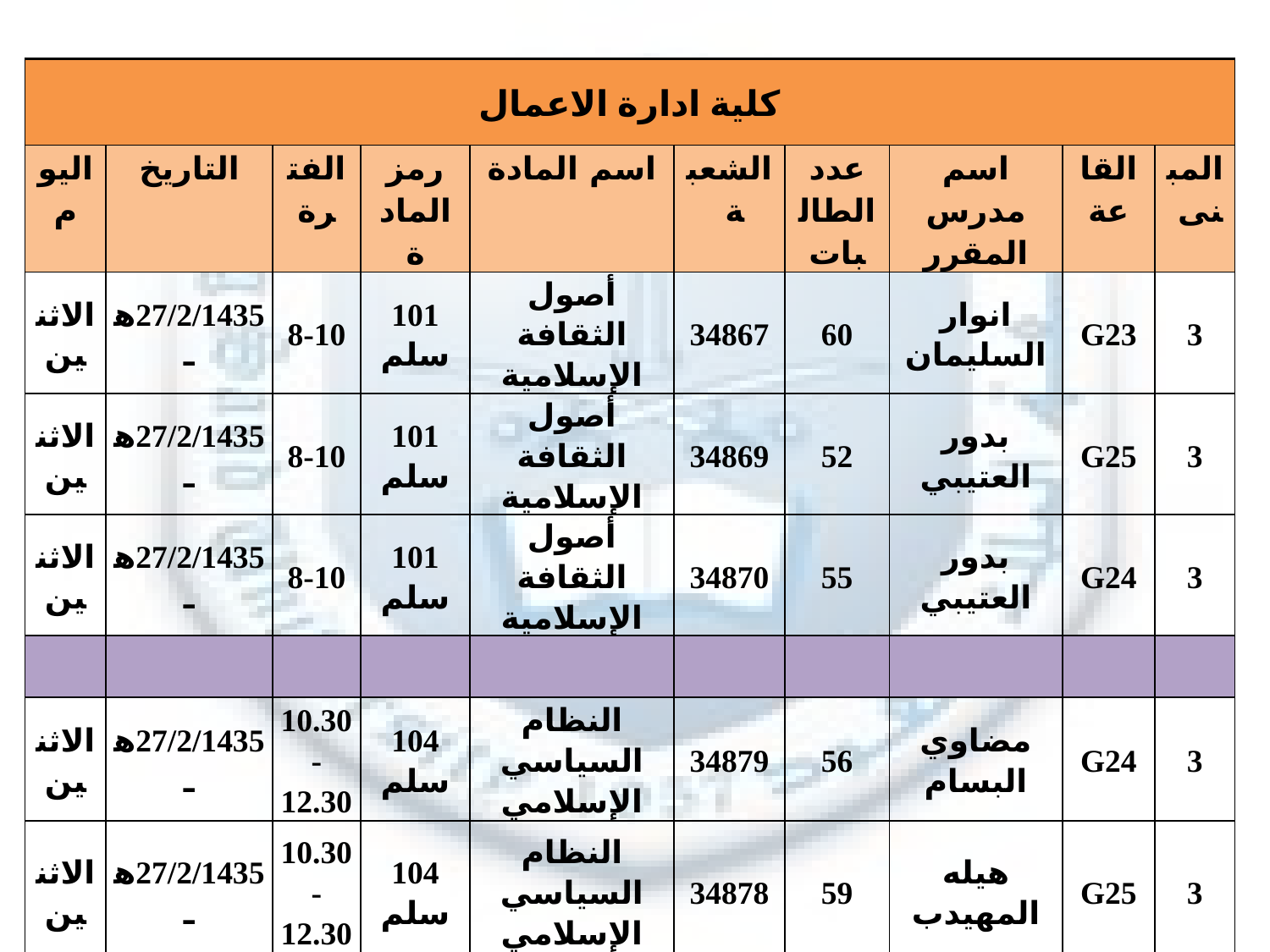

| كلية ادارة الاعمال |  |  |  |  |  |  |  |  |  |
| --- | --- | --- | --- | --- | --- | --- | --- | --- | --- |
| اليوم | التاريخ | الفترة | رمز المادة | اسم المادة | الشعبة | عدد الطالبات | اسم مدرس المقرر | القاعة | المبنى |
| الاثنين | 27/2/1435هـ | 8-10 | 101 سلم | أصول الثقافة الإسلامية | 34867 | 60 | انوار السليمان | G23 | 3 |
| الاثنين | 27/2/1435هـ | 8-10 | 101 سلم | أصول الثقافة الإسلامية | 34869 | 52 | بدور العتيبي | G25 | 3 |
| الاثنين | 27/2/1435هـ | 8-10 | 101 سلم | أصول الثقافة الإسلامية | 34870 | 55 | بدور العتيبي | G24 | 3 |
|  |  |  |  |  |  |  |  |  |  |
| الاثنين | 27/2/1435هـ | 10.30-12.30 | 104 سلم | النظام السياسي الإسلامي | 34879 | 56 | مضاوي البسام | G24 | 3 |
| الاثنين | 27/2/1435هـ | 10.30-12.30 | 104 سلم | النظام السياسي الإسلامي | 34878 | 59 | هيله المهيدب | G25 | 3 |